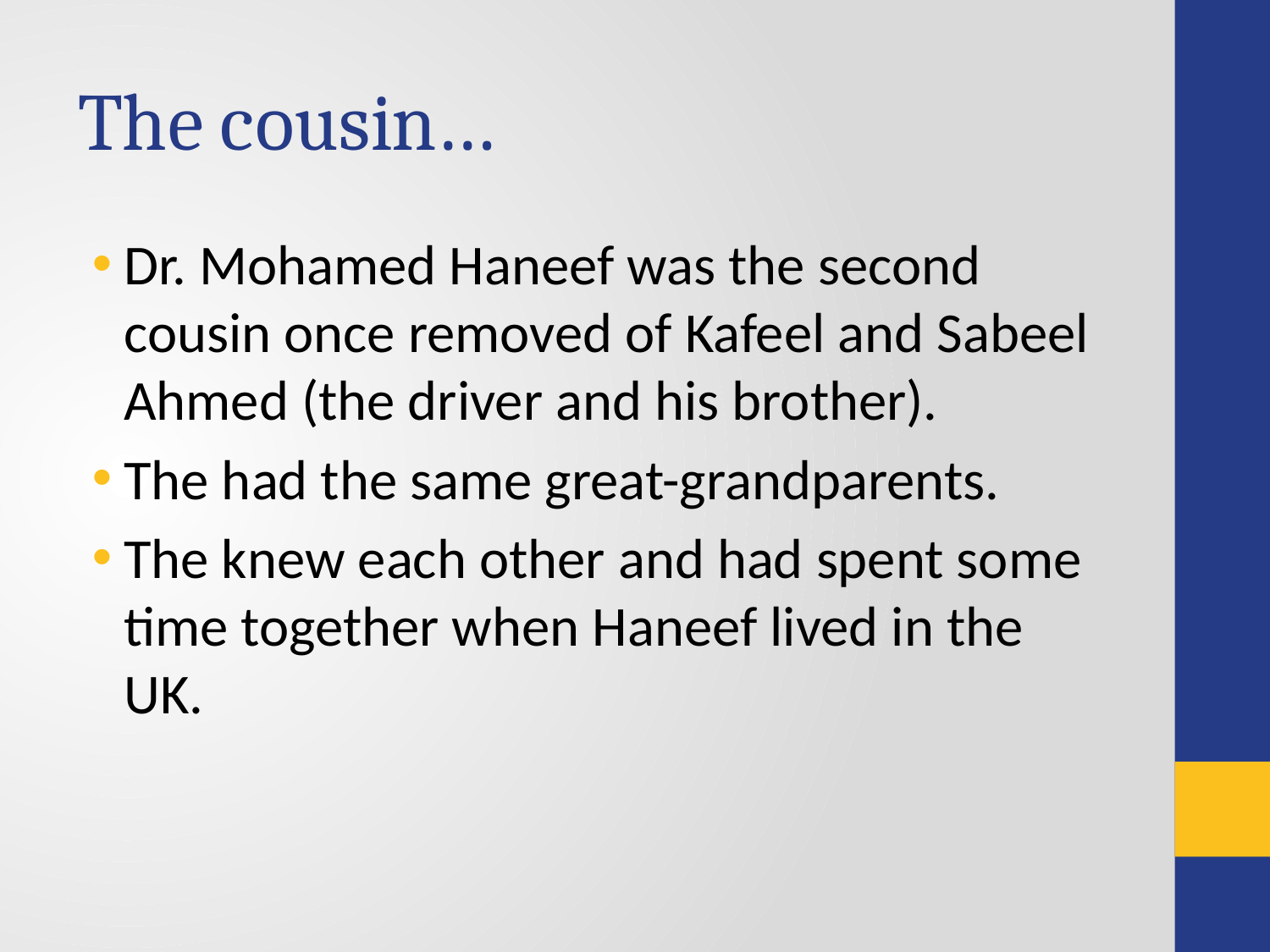

# The cousin…
Dr. Mohamed Haneef was the second cousin once removed of Kafeel and Sabeel Ahmed (the driver and his brother).
The had the same great-grandparents.
The knew each other and had spent some time together when Haneef lived in the UK.